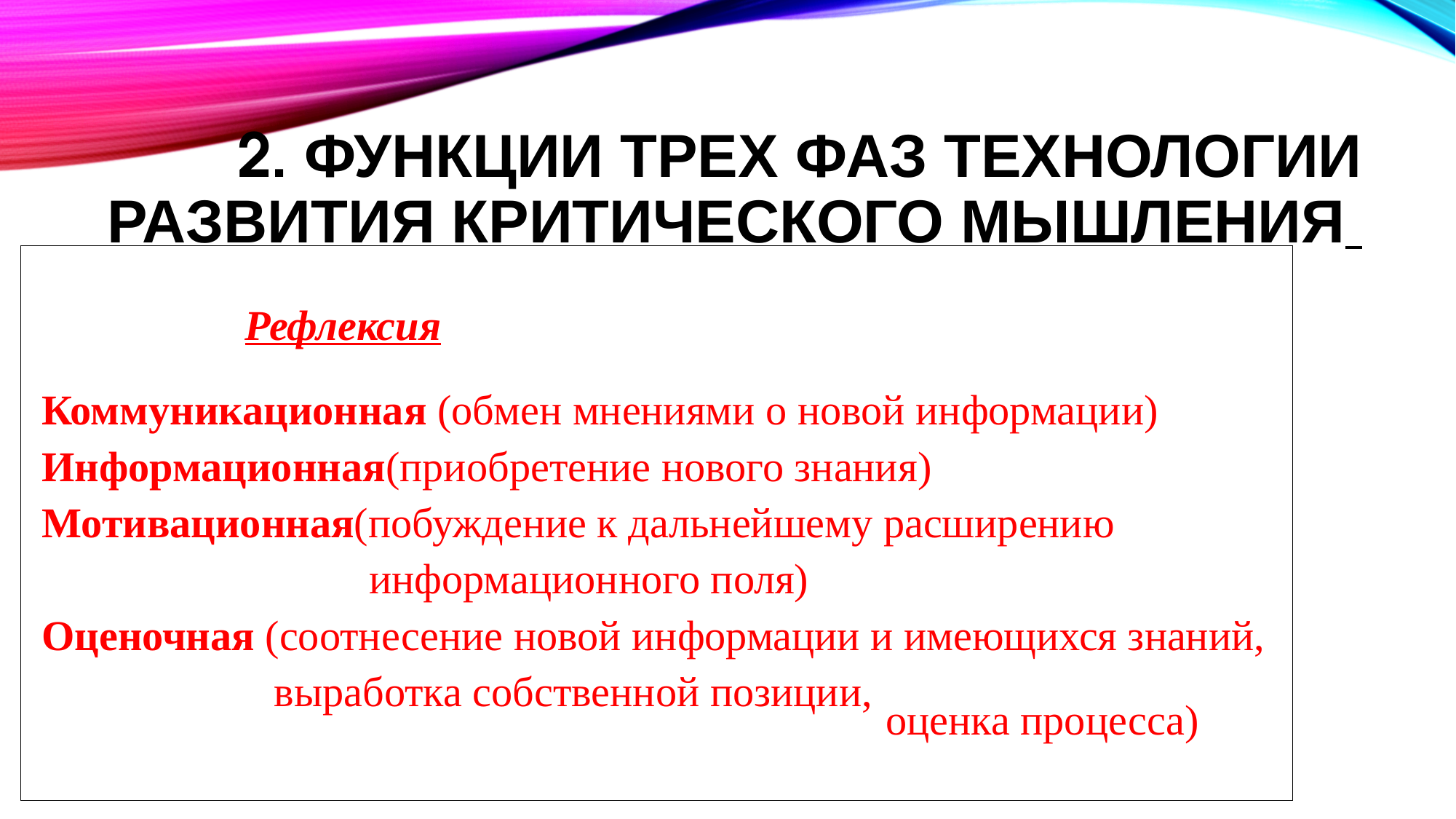

# 2. ФУНКЦИИ ТРЕХ ФАЗ ТЕХНОЛОГИИ РАЗВИТИЯ КРИТИЧЕСКОГО МЫШЛЕНИЯ
| Рефлексия     Коммуникационная (обмен мнениями о новой информации)    Информационная(приобретение нового знания)    Мотивационная(побуждение к дальнейшему расширению информационного поля)    Оценочная (соотнесение новой информации и имеющихся знаний, выработка собственной позиции,   оценка процесса) |
| --- |